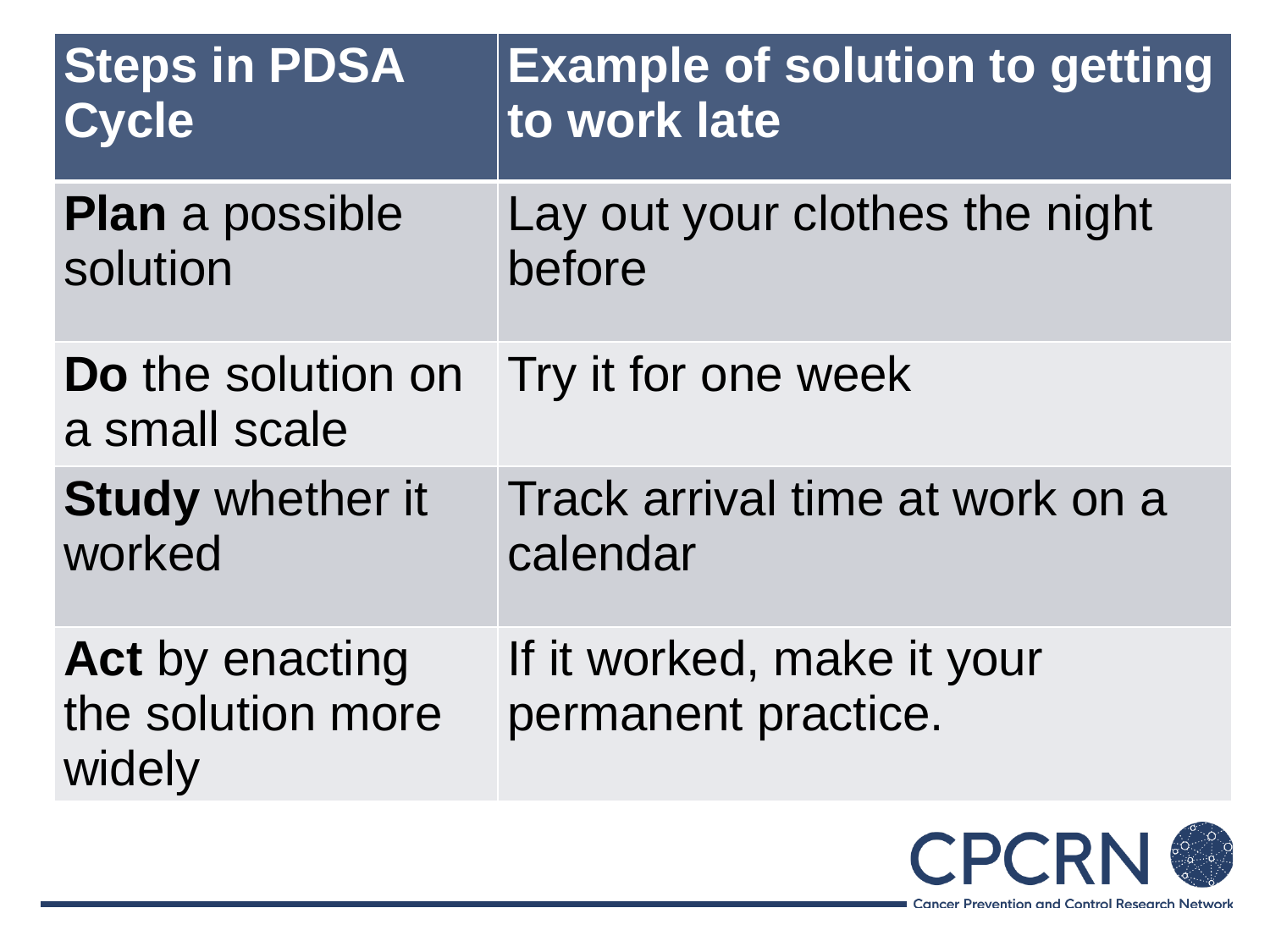

| Steps in PDSA Cycle | Example of solution to getting to work late |
| --- | --- |
| Plan a possible solution | Lay out your clothes the night before |
| Do the solution on a small scale | Try it for one week |
| Study whether it worked | Track arrival time at work on a calendar |
| Act by enacting the solution more widely | If it worked, make it your permanent practice. |